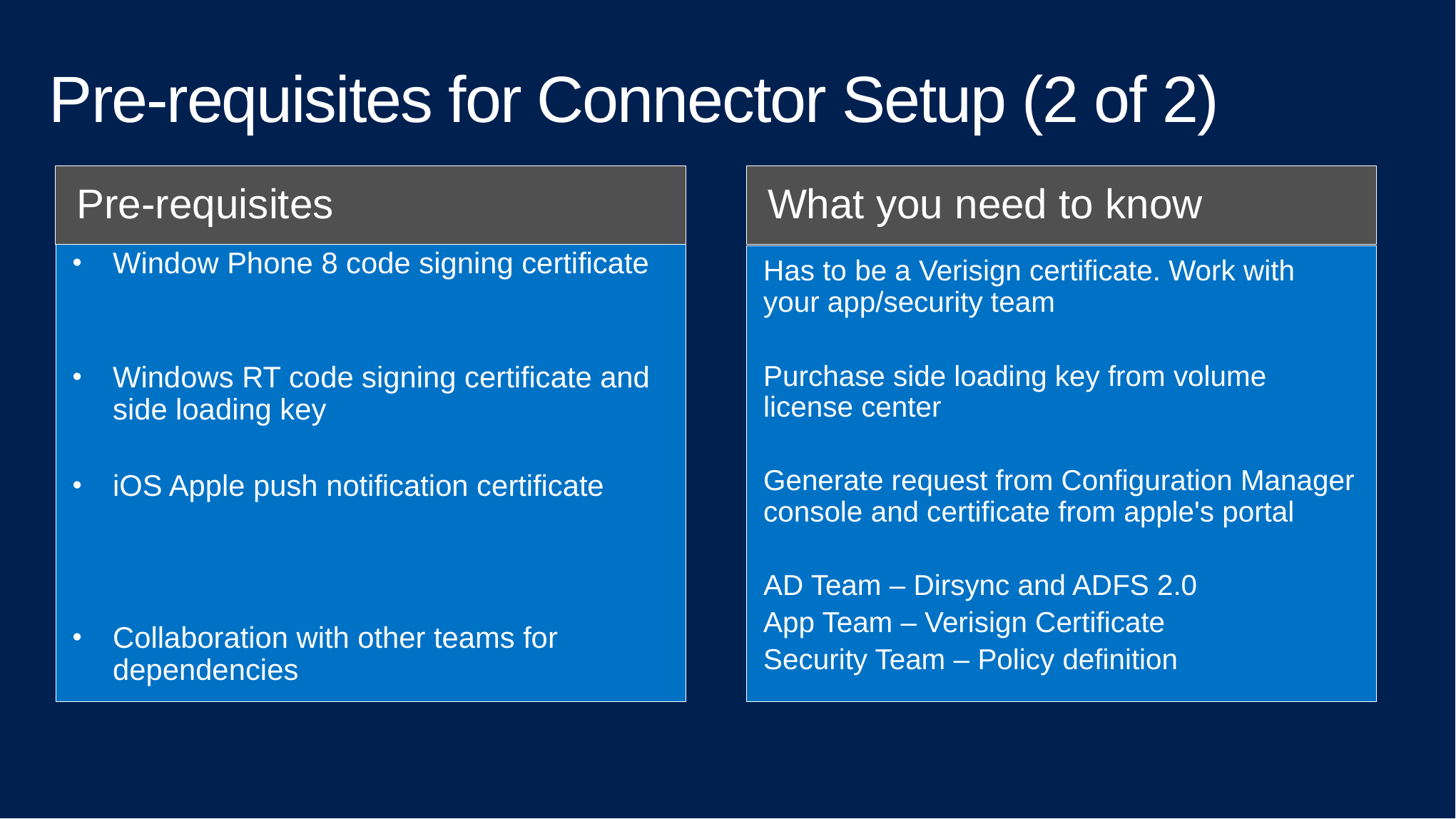

# Pre-requisites for Connector Setup (2 of 2)
Pre-requisites
What you need to know
Window Phone 8 code signing certificate

Windows RT code signing certificate and side loading key

iOS Apple push notification certificate

Collaboration with other teams for dependencies

Has to be a Verisign certificate. Work with your app/security team

Purchase side loading key from volume license center

Generate request from Configuration Manager console and certificate from apple's portal

AD Team – Dirsync and ADFS 2.0
App Team – Verisign Certificate
Security Team – Policy definition